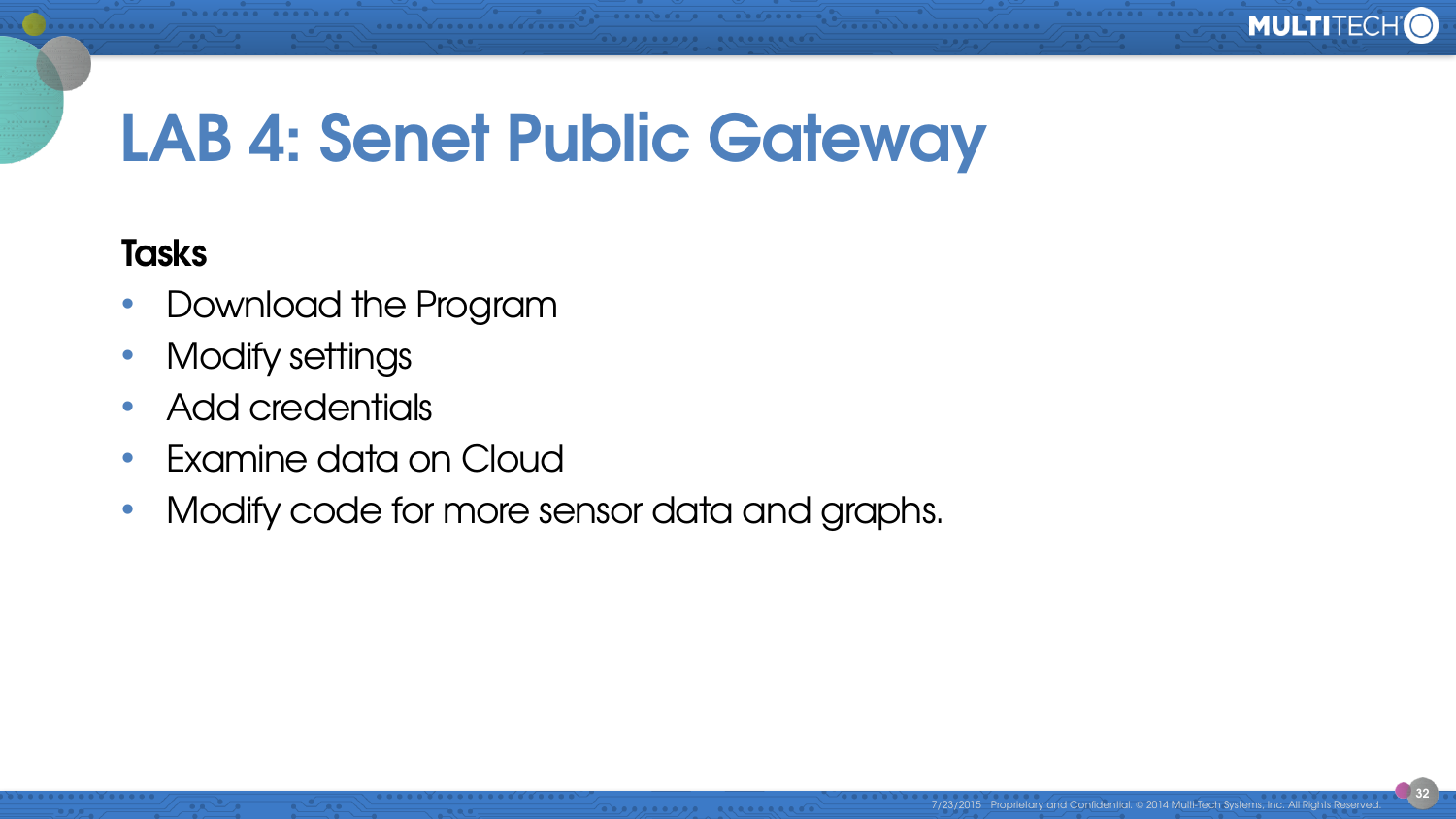

# LAB 4: Senet Public Gateway
Tasks
Download the Program
Modify settings
Add credentials
Examine data on Cloud
Modify code for more sensor data and graphs.
32
7/23/2015
Proprietary and Confidential. © 2014 Multi-Tech Systems, Inc. All Rights Reserved.